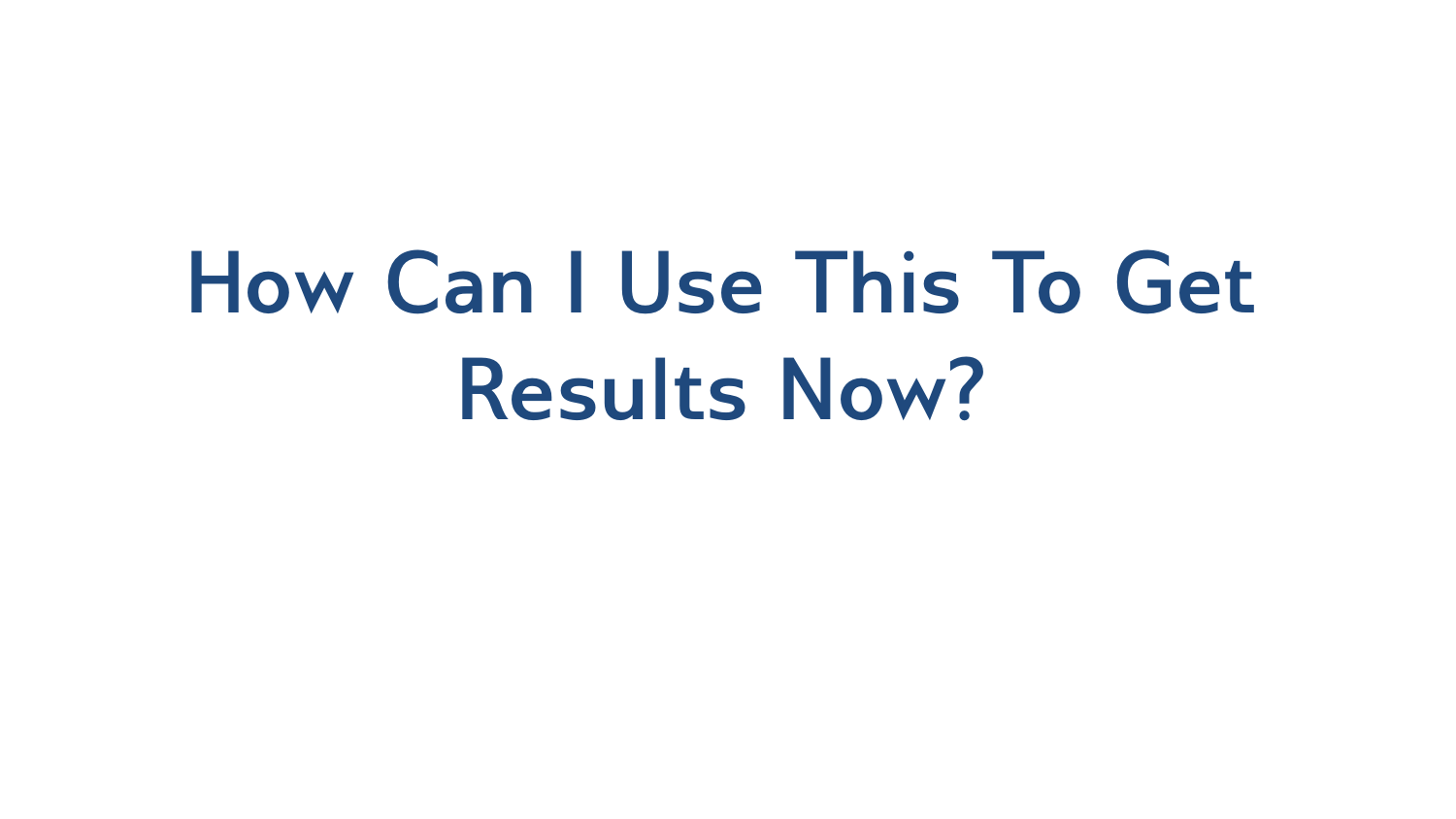

# How Can I Use This To Get Results Now?